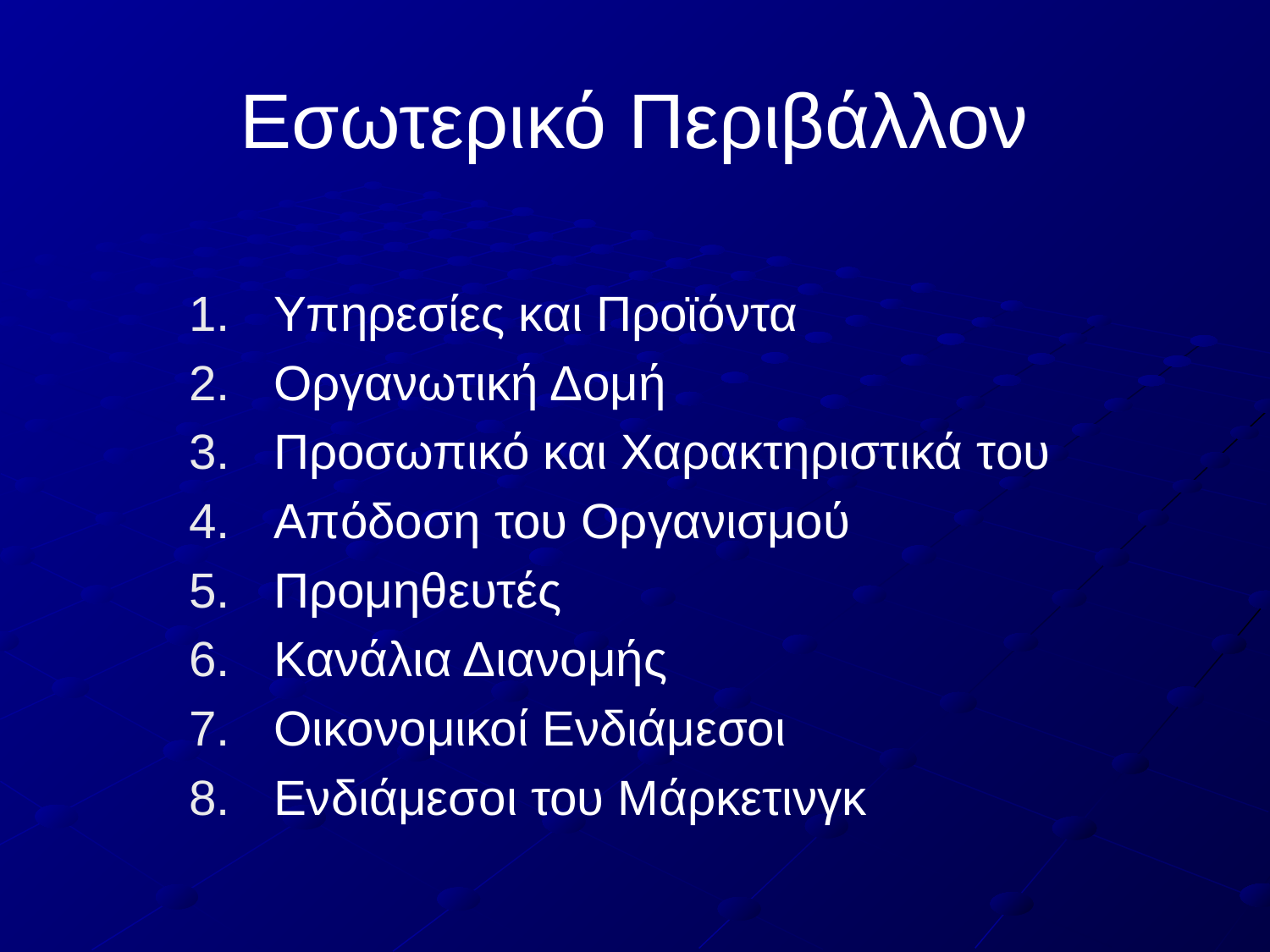

# Εσωτερικό Περιβάλλον
Υπηρεσίες και Προϊόντα
Οργανωτική Δομή
Προσωπικό και Χαρακτηριστικά του
Απόδοση του Οργανισμού
Προμηθευτές
Κανάλια Διανομής
Οικονομικοί Ενδιάμεσοι
Ενδιάμεσοι του Μάρκετινγκ